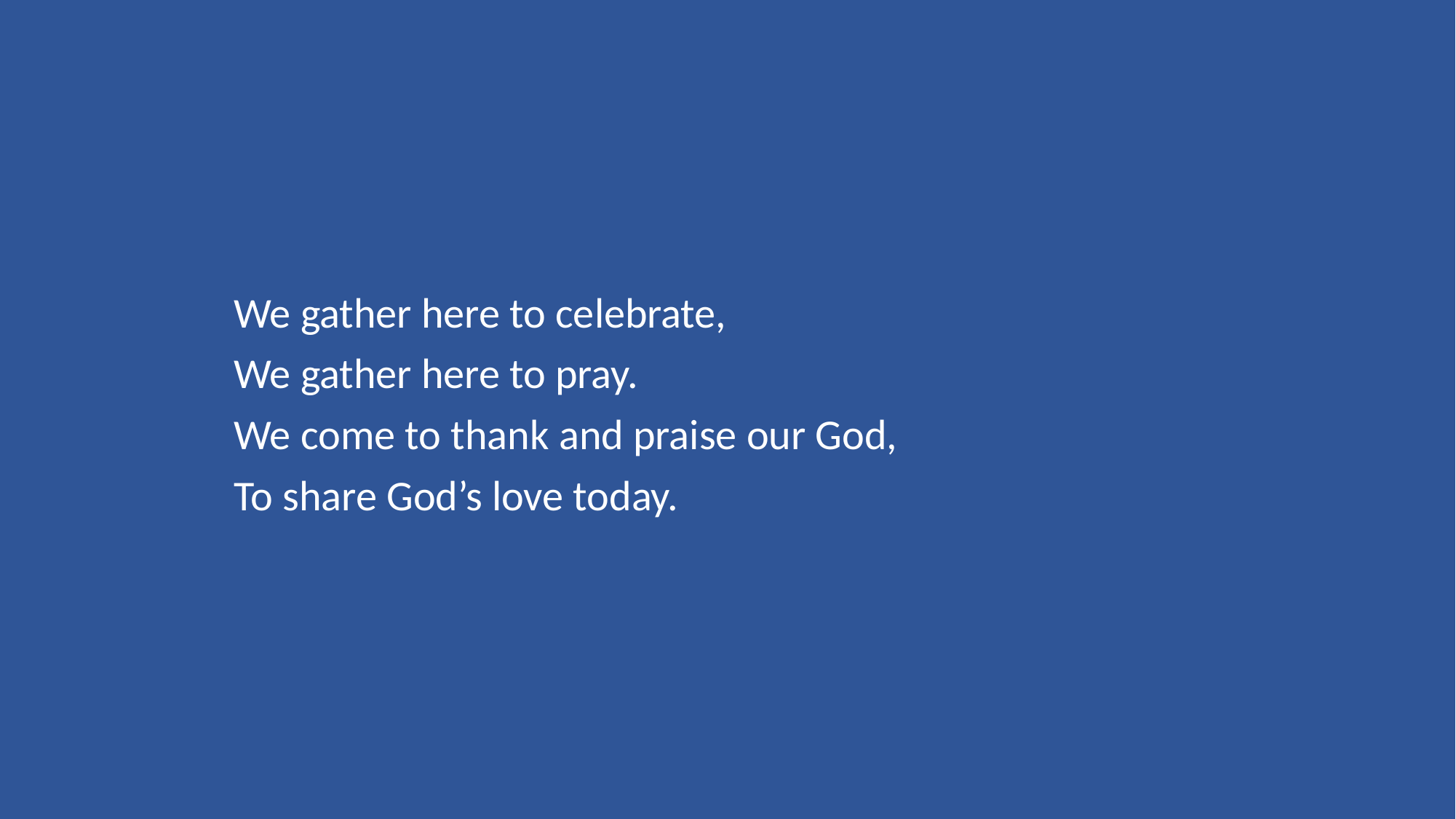

We gather here to celebrate,
We gather here to pray.
We come to thank and praise our God,
To share God’s love today.